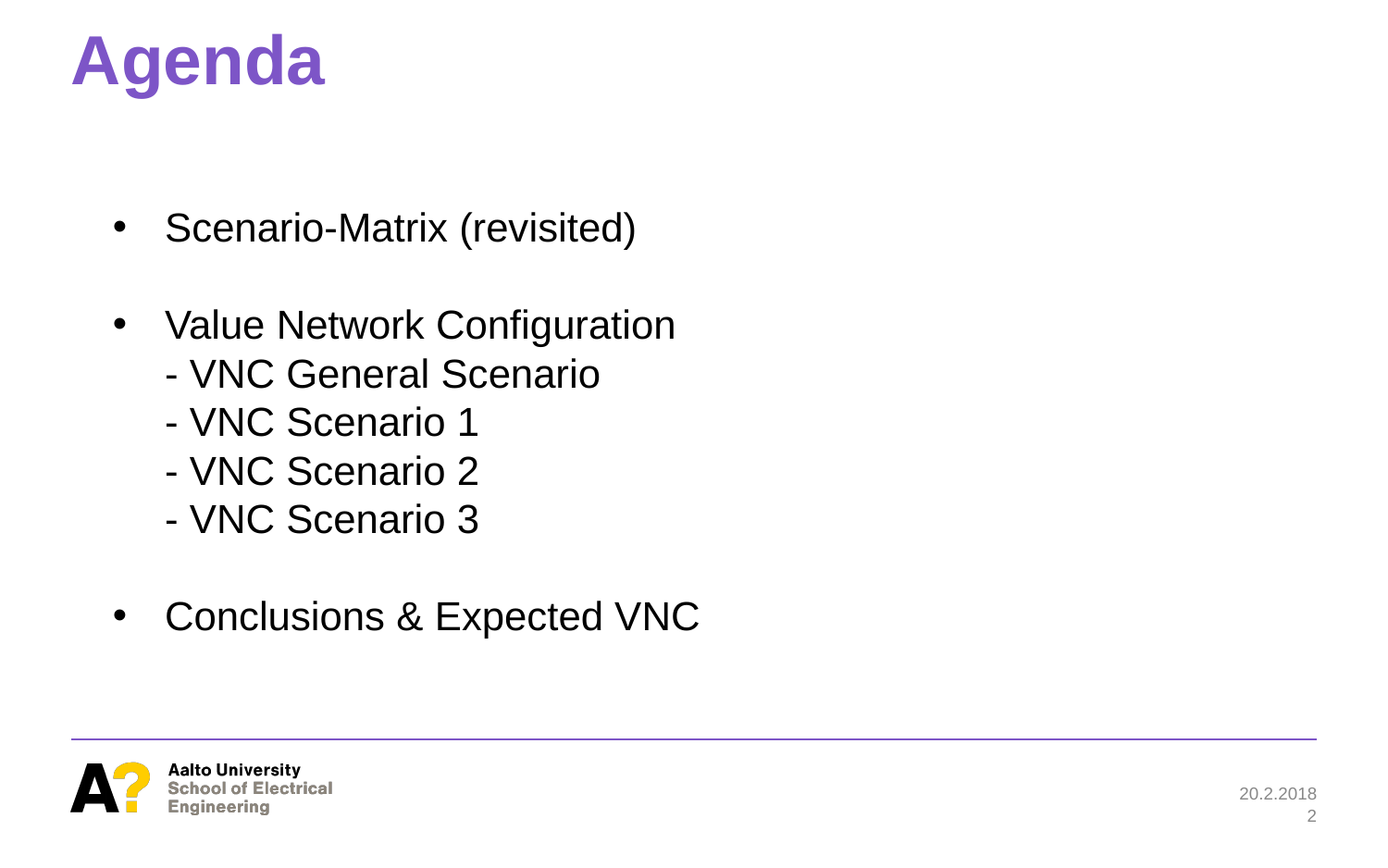

# Agenda

Scenario-Matrix (revisited)
Value Network Configuration
- VNC General Scenario
- VNC Scenario 1
- VNC Scenario 2
- VNC Scenario 3
Conclusions & Expected VNC

20.2.2018
2